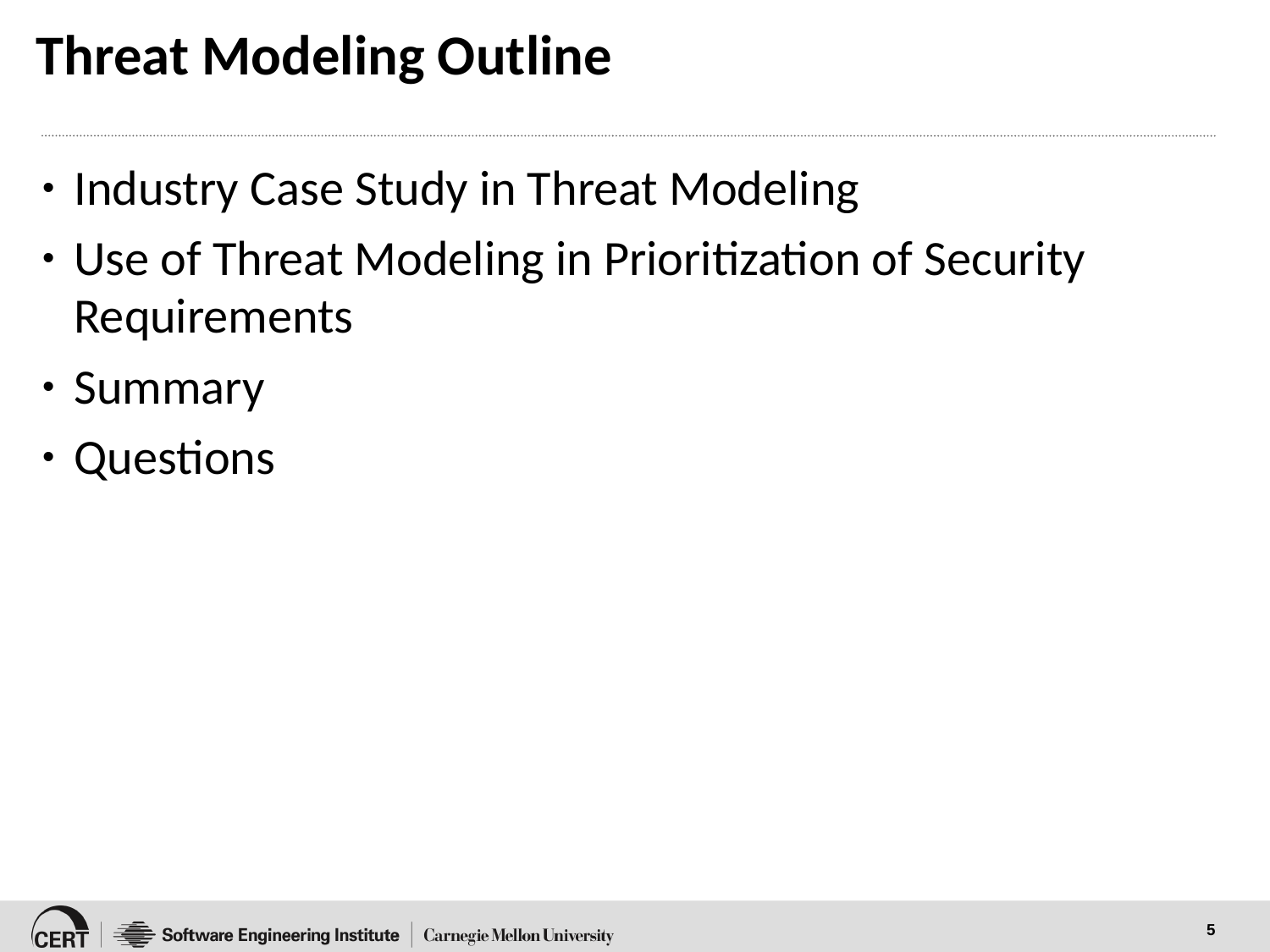

# Threat Modeling Outline
Industry Case Study in Threat Modeling
Use of Threat Modeling in Prioritization of Security Requirements
Summary
Questions